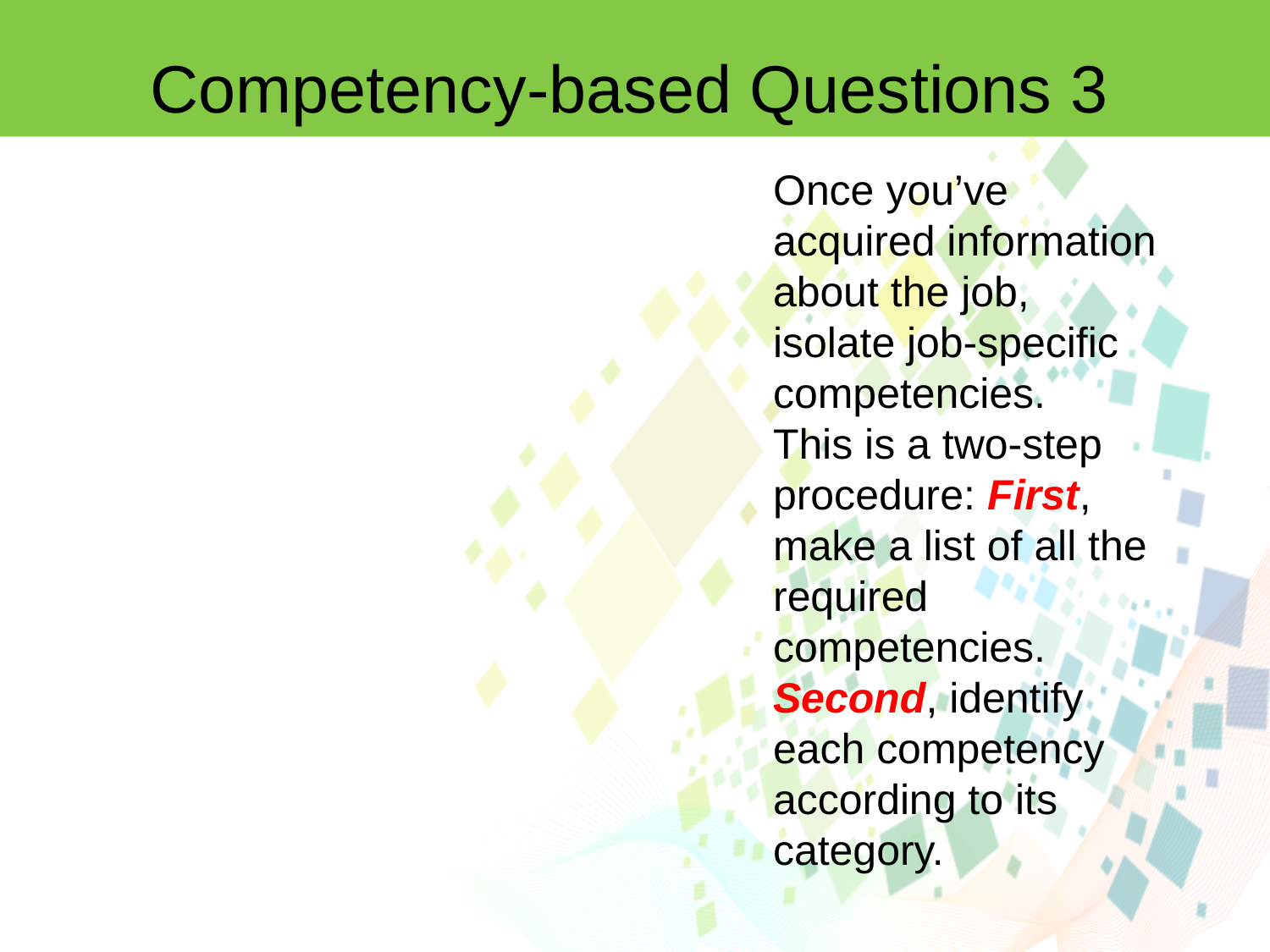

Competency-based Questions 3
Once you’ve acquired information about the job, isolate job-specific competencies.
This is a two-step procedure: First, make a list of all the required competencies. Second, identify each competency according to its category.